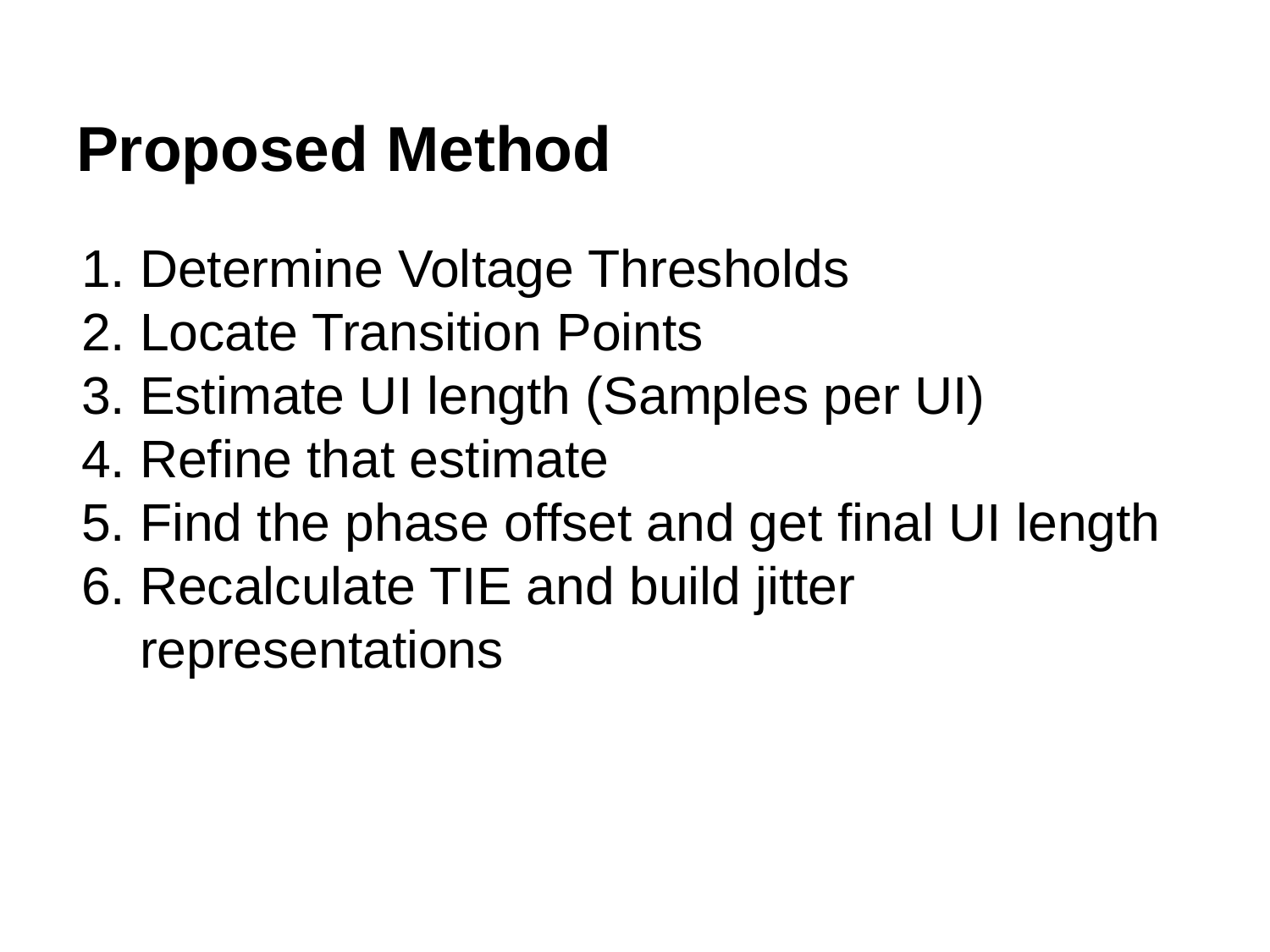

# Proposed Method
Determine Voltage Thresholds
Locate Transition Points
Estimate UI length (Samples per UI)
Refine that estimate
Find the phase offset and get final UI length
Recalculate TIE and build jitter representations